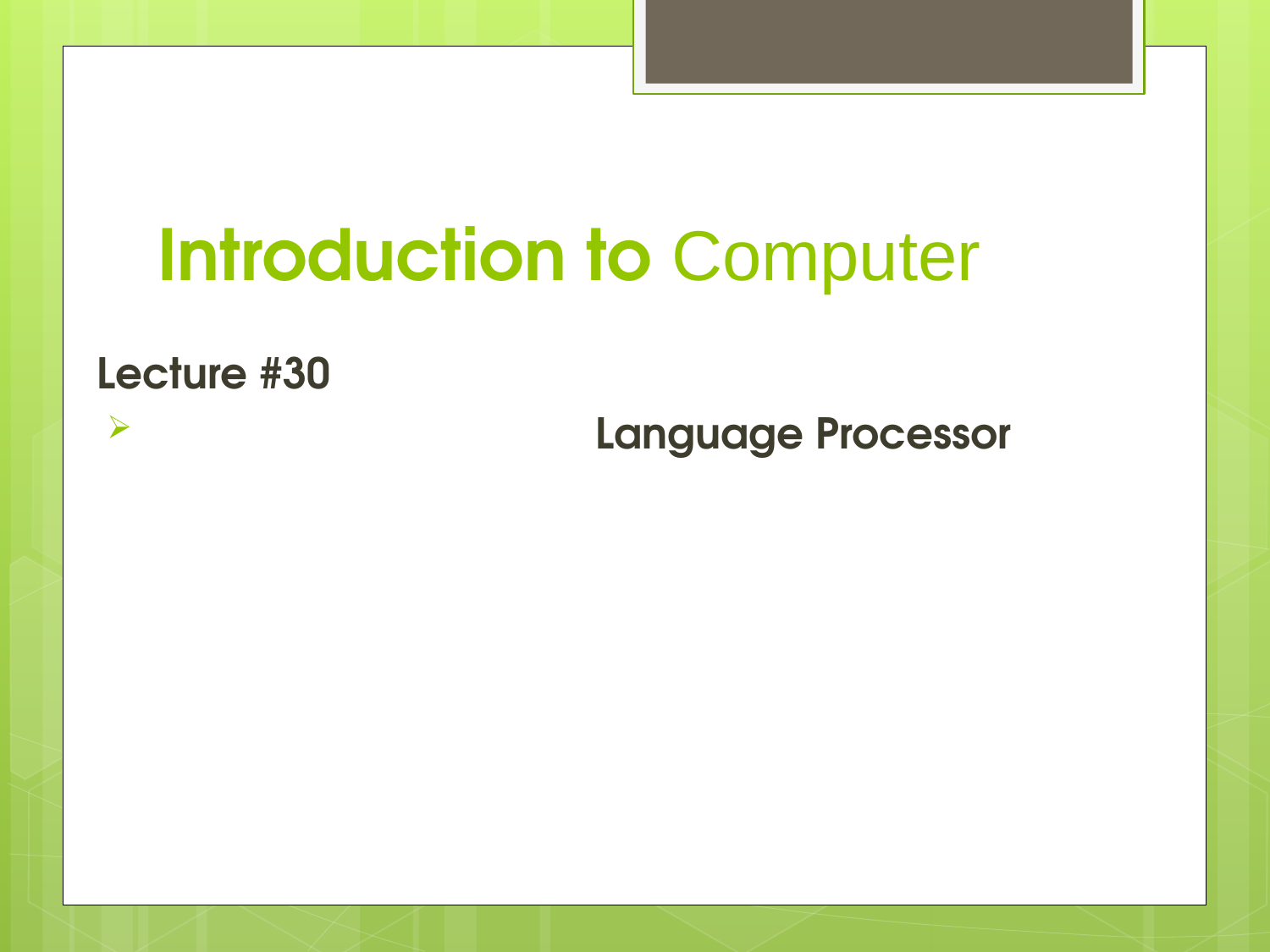

# Introduction to Computer

Lecture #30
                                      Language Processor